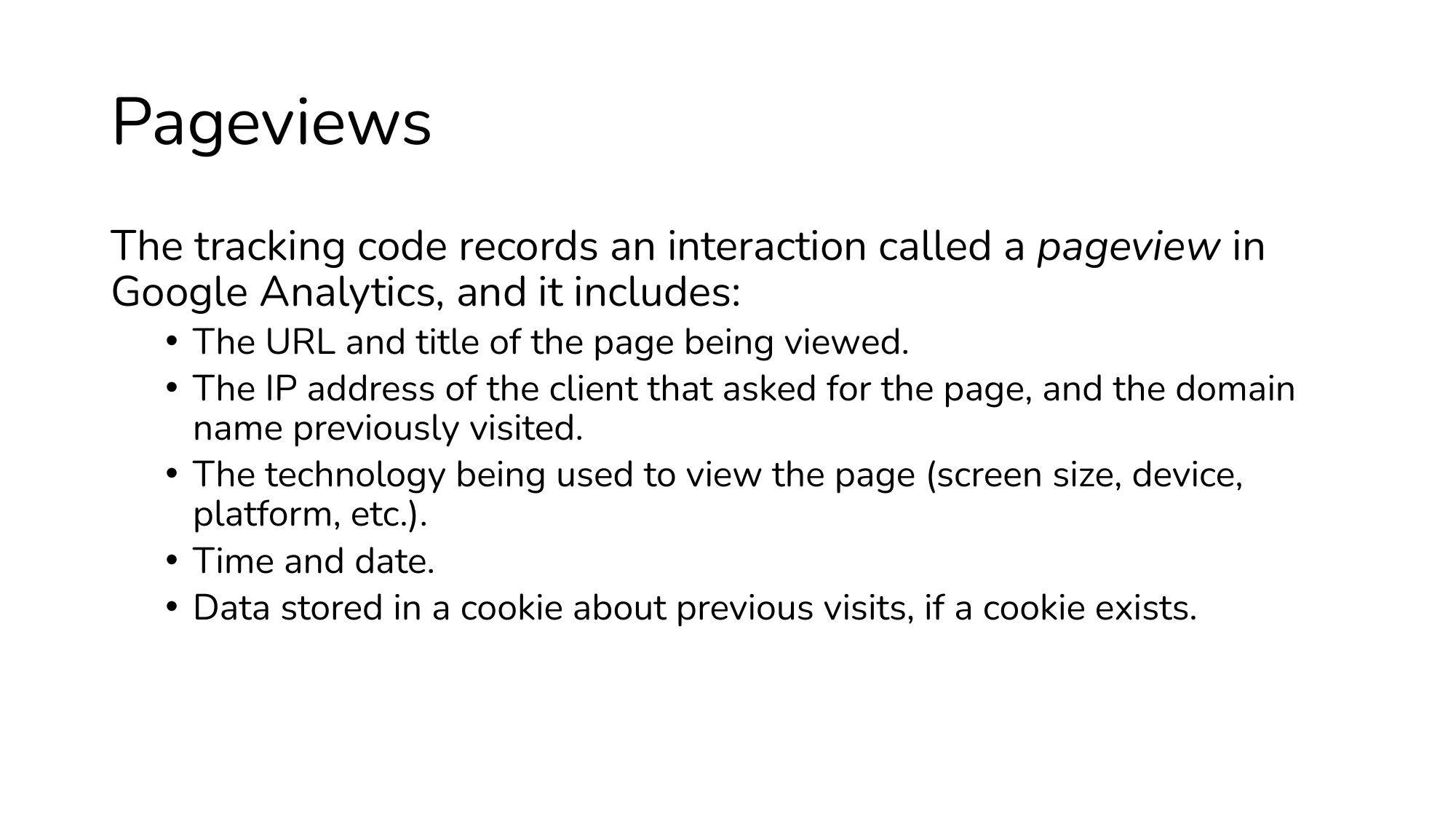

# Pageviews
The tracking code records an interaction called a pageview in Google Analytics, and it includes:
The URL and title of the page being viewed.
The IP address of the client that asked for the page, and the domain name previously visited.
The technology being used to view the page (screen size, device, platform, etc.).
Time and date.
Data stored in a cookie about previous visits, if a cookie exists.